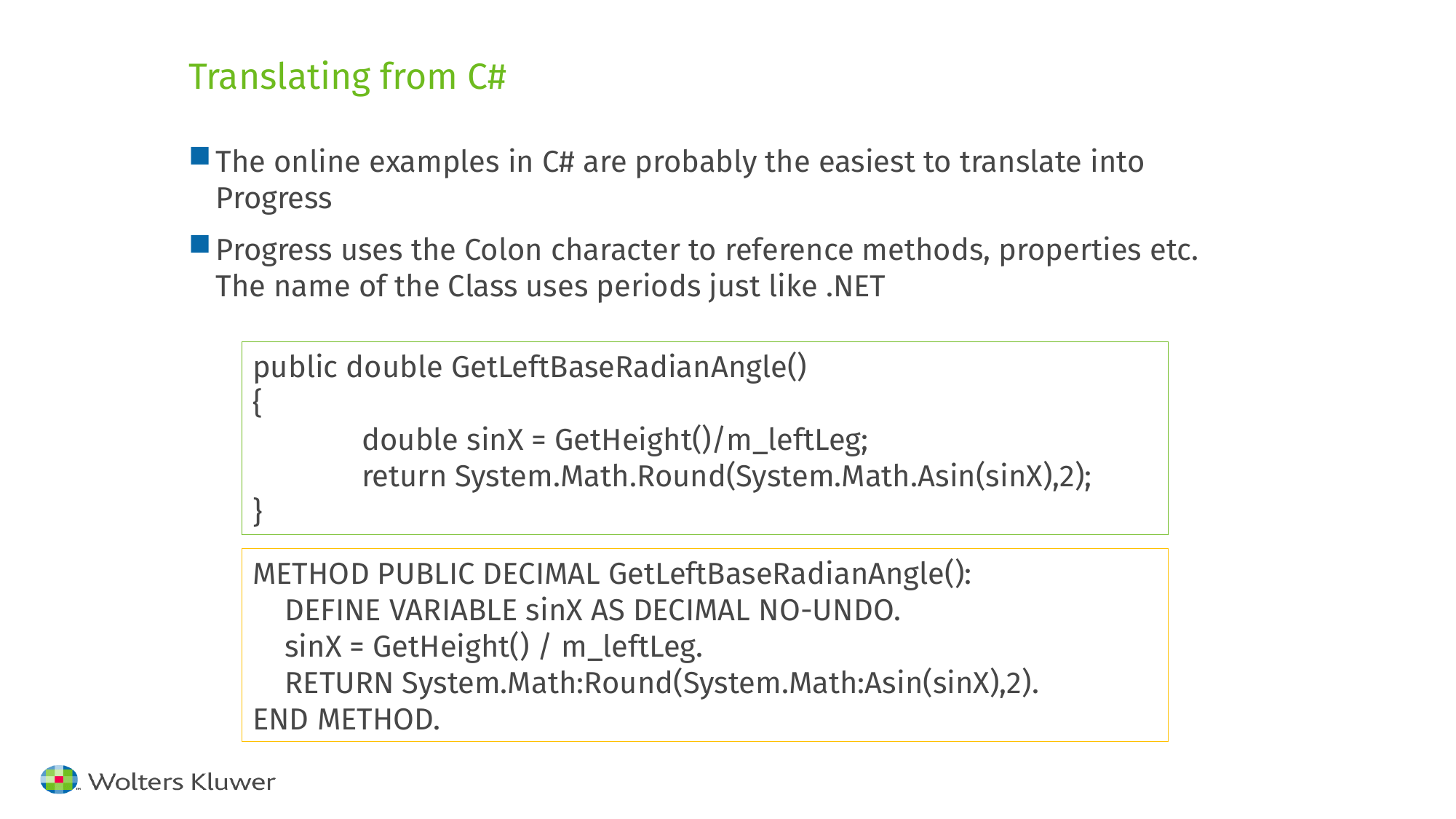

# Translating from C#
The online examples in C# are probably the easiest to translate into Progress
Progress uses the Colon character to reference methods, properties etc. The name of the Class uses periods just like .NET
public double GetLeftBaseRadianAngle()
{
	double sinX = GetHeight()/m_leftLeg;
	return System.Math.Round(System.Math.Asin(sinX),2);
}
METHOD PUBLIC DECIMAL GetLeftBaseRadianAngle():
    DEFINE VARIABLE sinX AS DECIMAL NO-UNDO.
    sinX = GetHeight() / m_leftLeg.
    RETURN System.Math:Round(System.Math:Asin(sinX),2).
END METHOD.